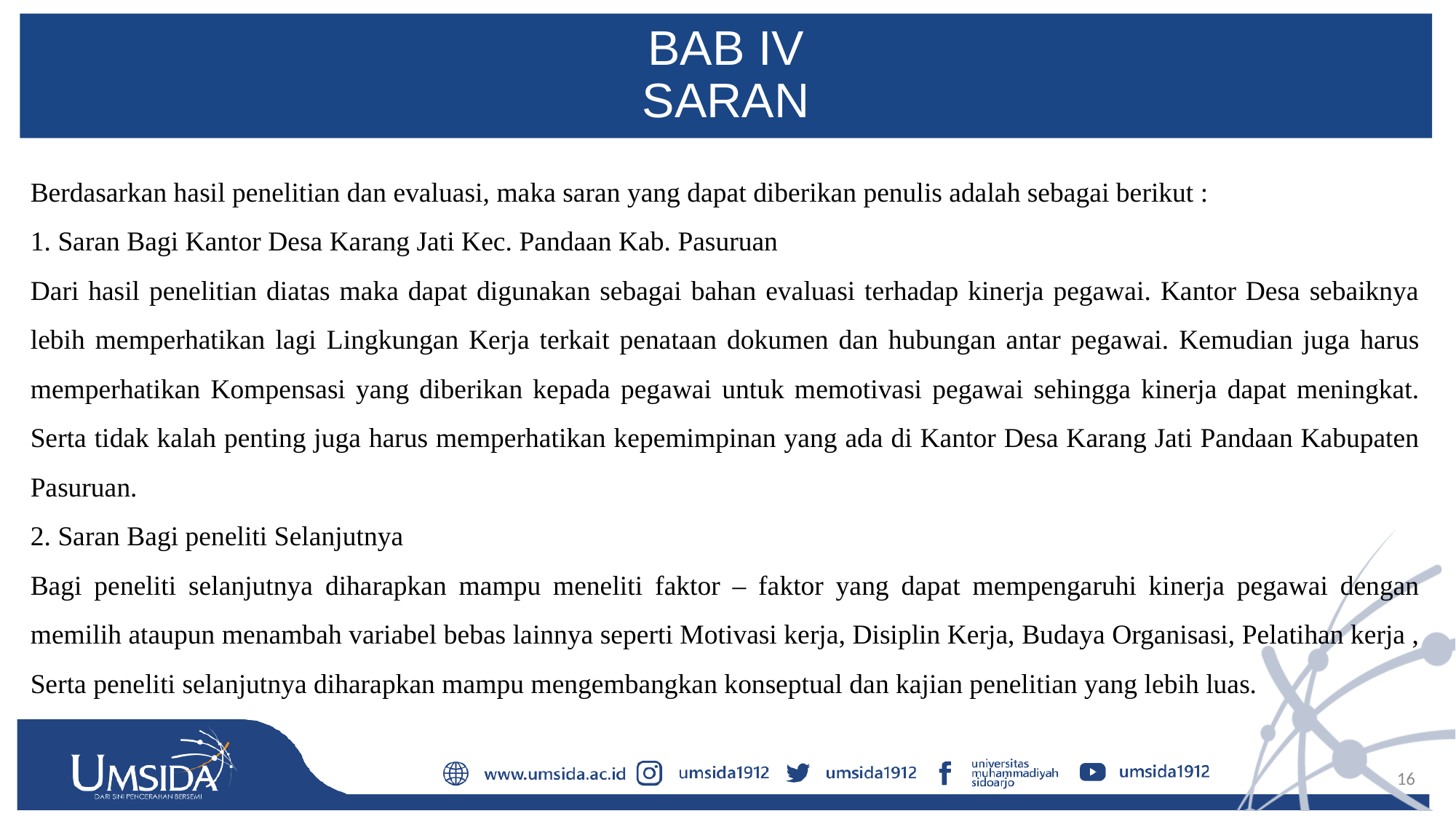

# BAB IV SARAN
Berdasarkan hasil penelitian dan evaluasi, maka saran yang dapat diberikan penulis adalah sebagai berikut :
1. Saran Bagi Kantor Desa Karang Jati Kec. Pandaan Kab. Pasuruan
Dari hasil penelitian diatas maka dapat digunakan sebagai bahan evaluasi terhadap kinerja pegawai. Kantor Desa sebaiknya lebih memperhatikan lagi Lingkungan Kerja terkait penataan dokumen dan hubungan antar pegawai. Kemudian juga harus memperhatikan Kompensasi yang diberikan kepada pegawai untuk memotivasi pegawai sehingga kinerja dapat meningkat. Serta tidak kalah penting juga harus memperhatikan kepemimpinan yang ada di Kantor Desa Karang Jati Pandaan Kabupaten Pasuruan.
2. Saran Bagi peneliti Selanjutnya
Bagi peneliti selanjutnya diharapkan mampu meneliti faktor – faktor yang dapat mempengaruhi kinerja pegawai dengan memilih ataupun menambah variabel bebas lainnya seperti Motivasi kerja, Disiplin Kerja, Budaya Organisasi, Pelatihan kerja , Serta peneliti selanjutnya diharapkan mampu mengembangkan konseptual dan kajian penelitian yang lebih luas.